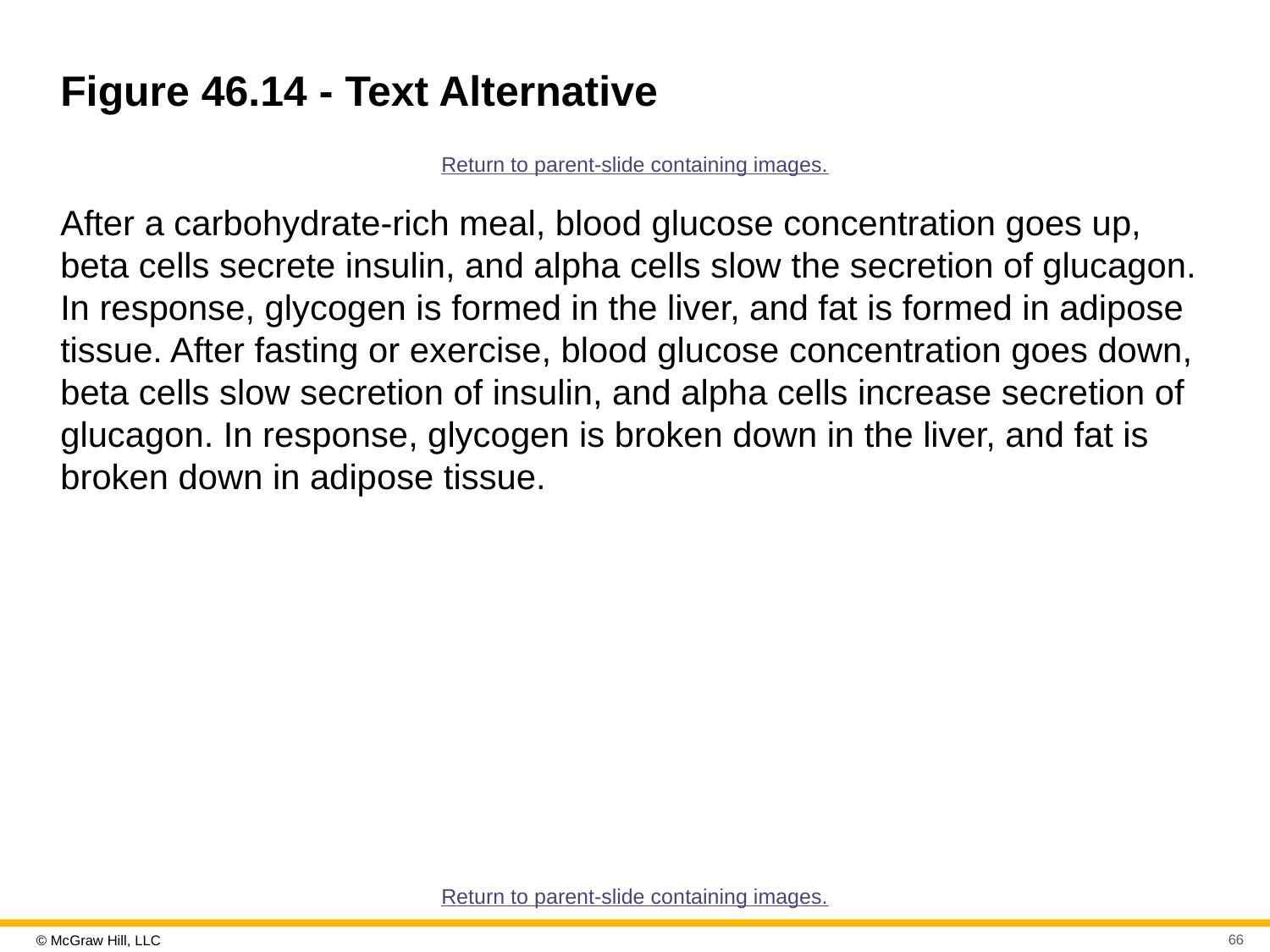

# Figure 46.14 - Text Alternative
Return to parent-slide containing images.
After a carbohydrate-rich meal, blood glucose concentration goes up, beta cells secrete insulin, and alpha cells slow the secretion of glucagon. In response, glycogen is formed in the liver, and fat is formed in adipose tissue. After fasting or exercise, blood glucose concentration goes down, beta cells slow secretion of insulin, and alpha cells increase secretion of glucagon. In response, glycogen is broken down in the liver, and fat is broken down in adipose tissue.
Return to parent-slide containing images.
66